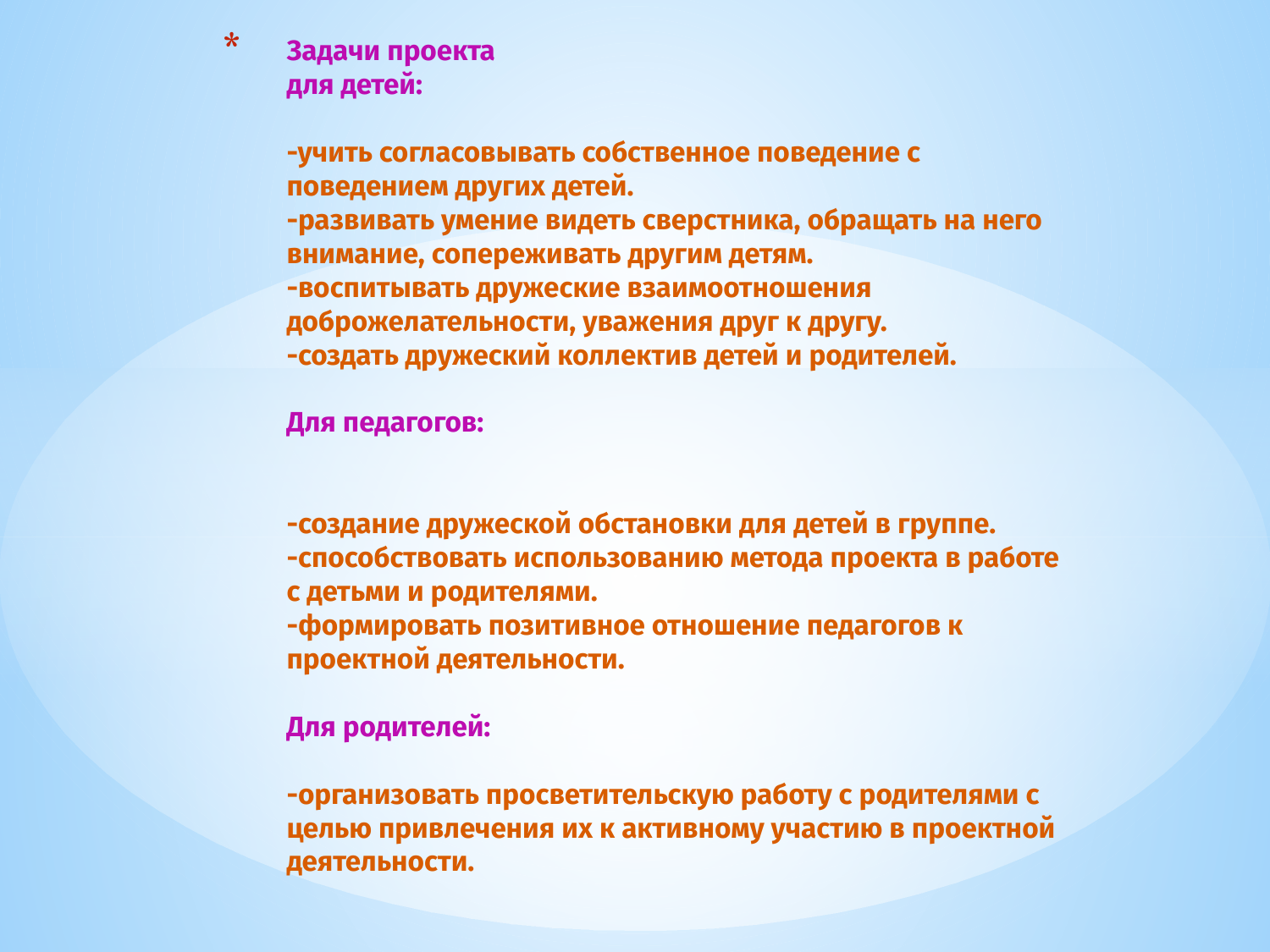

# Задачи проекта для детей: -учить согласовывать собственное поведение с поведением других детей. -развивать умение видеть сверстника, обращать на него внимание, сопереживать другим детям. -воспитывать дружеские взаимоотношения доброжелательности, уважения друг к другу. -создать дружеский коллектив детей и родителей. Для педагогов: -создание дружеской обстановки для детей в группе. -способствовать использованию метода проекта в работе с детьми и родителями. -формировать позитивное отношение педагогов к проектной деятельности. Для родителей: -организовать просветительскую работу с родителями с целью привлечения их к активному участию в проектной деятельности.